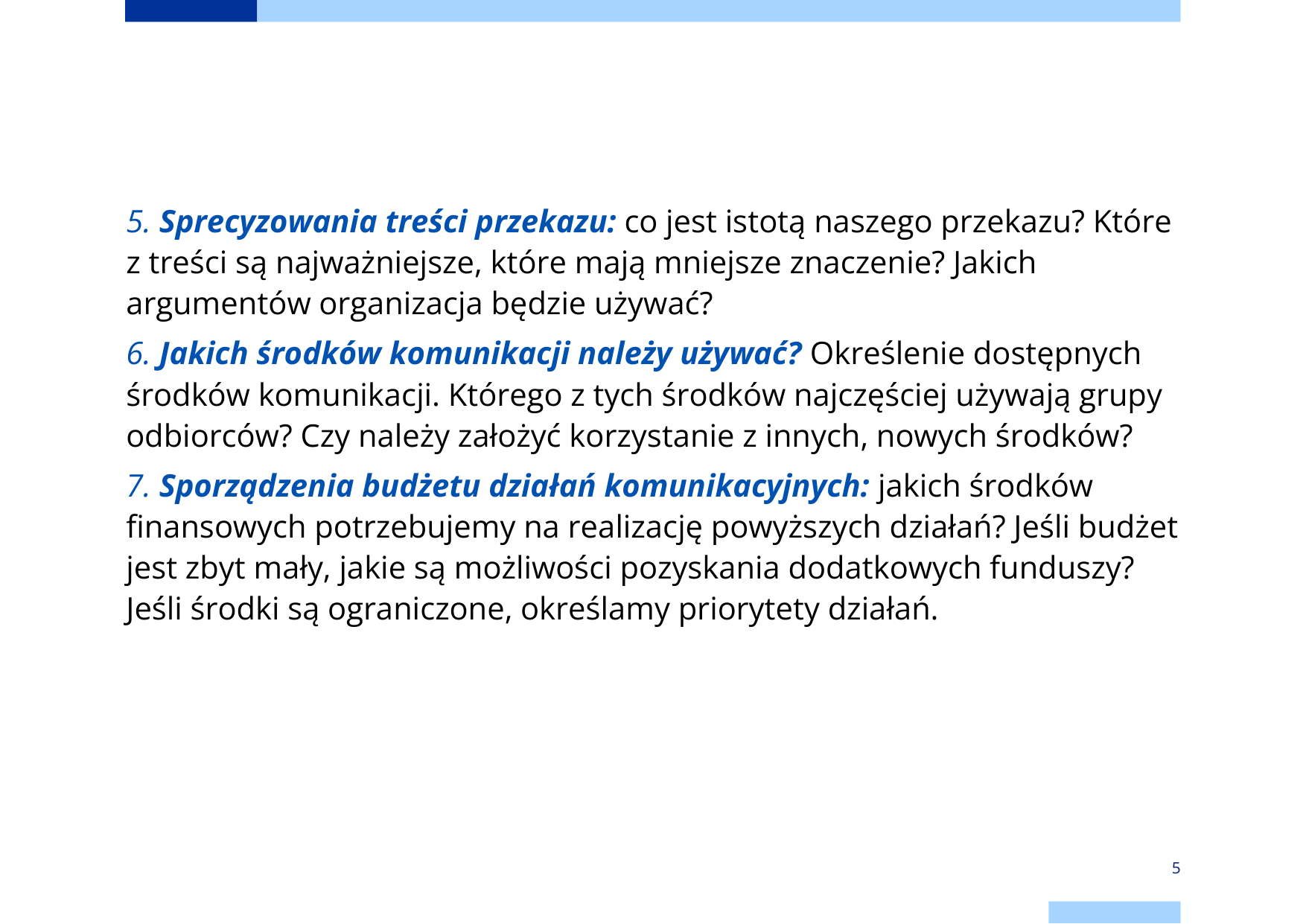

5. Sprecyzowania treści przekazu: co jest istotą naszego przekazu? Które z treści są najważniejsze, które mają mniejsze znaczenie? Jakich argumentów organizacja będzie używać?
6. Jakich środków komunikacji należy używać? Określenie dostępnych środków komunikacji. Którego z tych środków najczęściej używają grupy odbiorców? Czy należy założyć korzystanie z innych, nowych środków?
7. Sporządzenia budżetu działań komunikacyjnych: jakich środków finansowych potrzebujemy na realizację powyższych działań? Jeśli budżet jest zbyt mały, jakie są możliwości pozyskania dodatkowych funduszy? Jeśli środki są ograniczone, określamy priorytety działań.

5